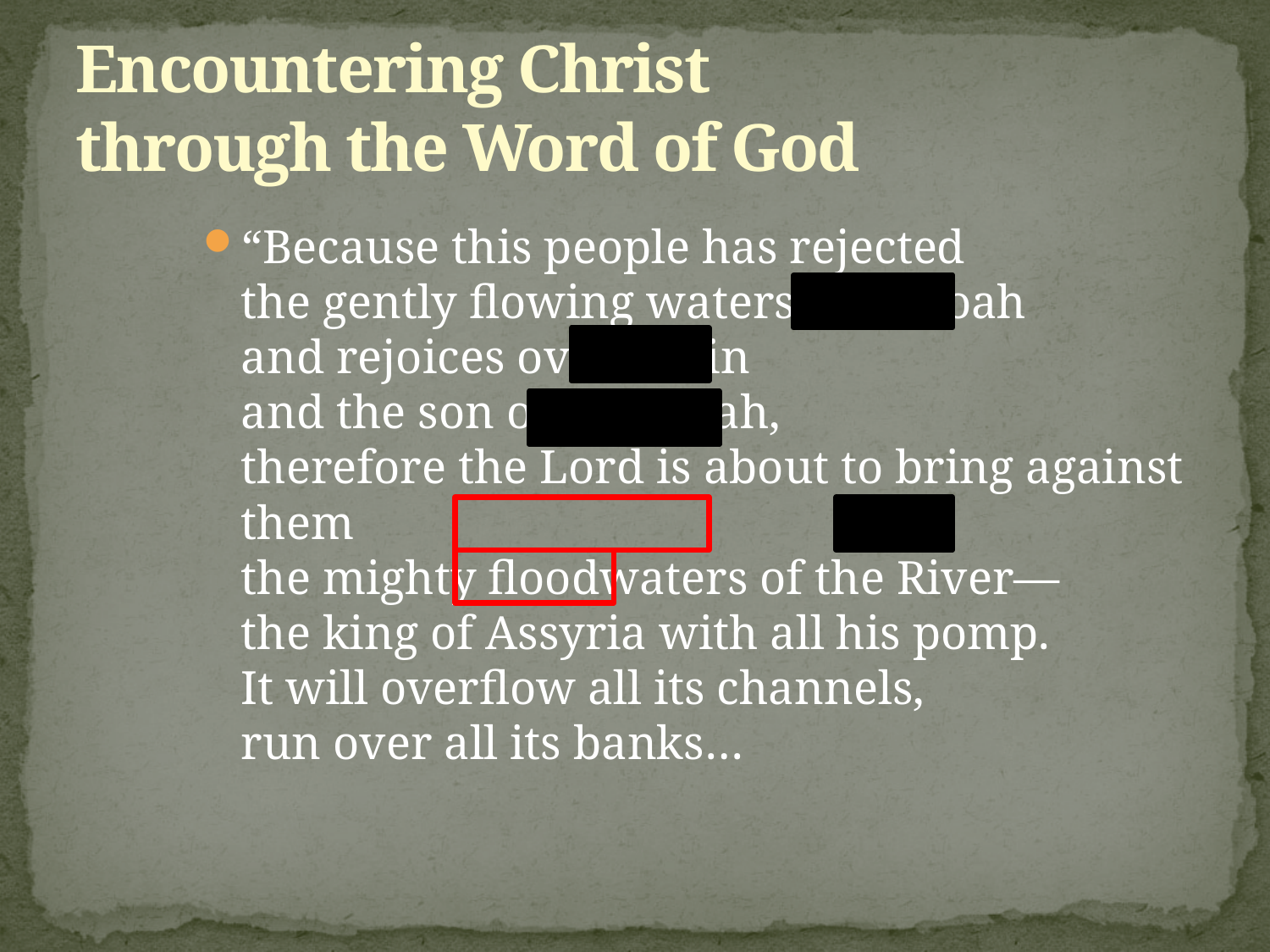

# Encountering Christ through the Word of God
“Because this people has rejected
the gently flowing waters of Shiloah
and rejoices over Rezin
and the son of Remaliah,
therefore the Lord is about to bring against them
the mighty floodwaters of the River—
the king of Assyria with all his pomp.
It will overflow all its channels,
run over all its banks…